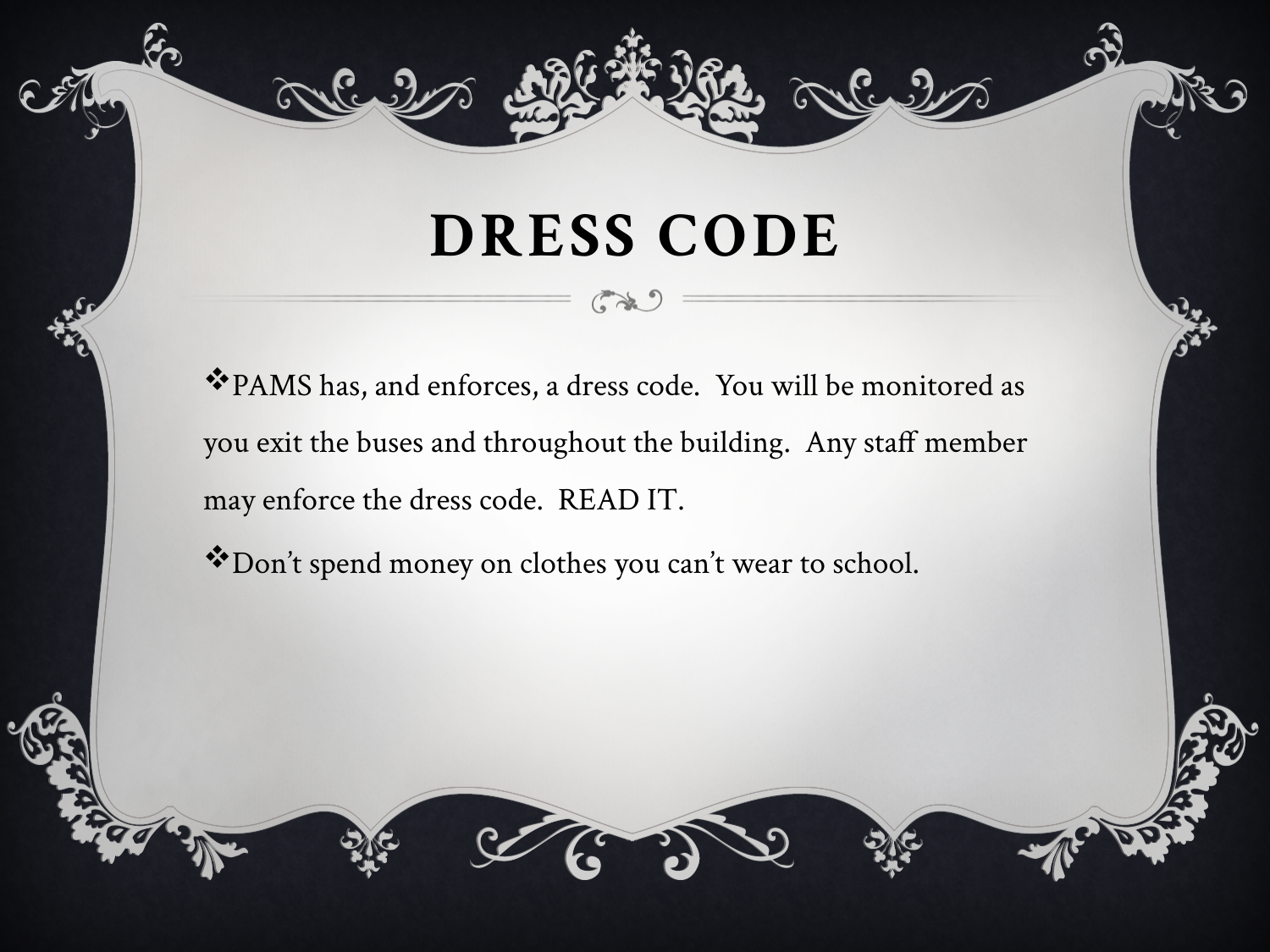

# Dress Code
PAMS has, and enforces, a dress code.  You will be monitored as you exit the buses and throughout the building.  Any staff member may enforce the dress code.  READ IT.
Don’t spend money on clothes you can’t wear to school.